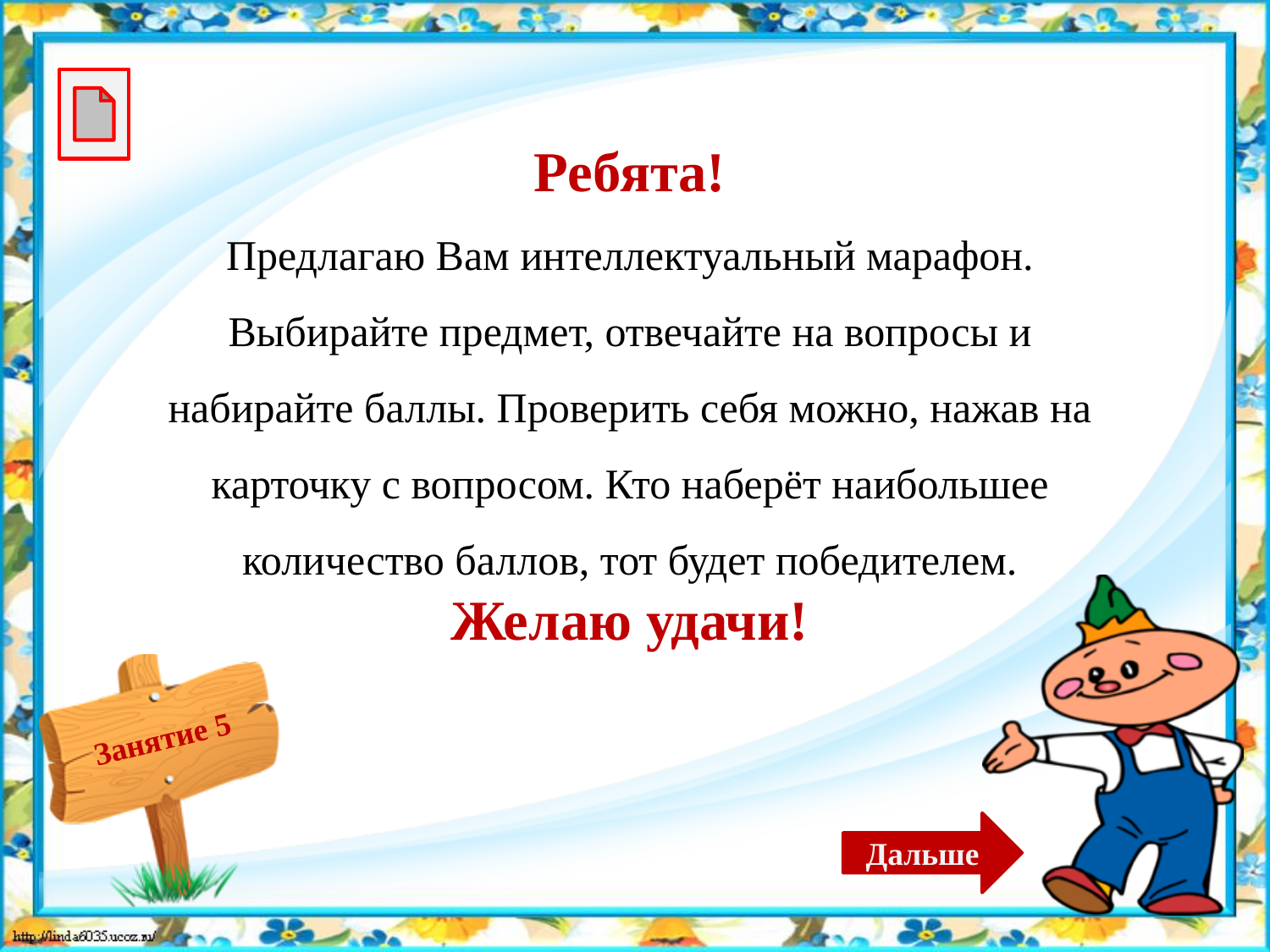

Ребята!
Предлагаю Вам интеллектуальный марафон. Выбирайте предмет, отвечайте на вопросы и набирайте баллы. Проверить себя можно, нажав на карточку с вопросом. Кто наберёт наибольшее количество баллов, тот будет победителем.
Желаю удачи!
Дальше